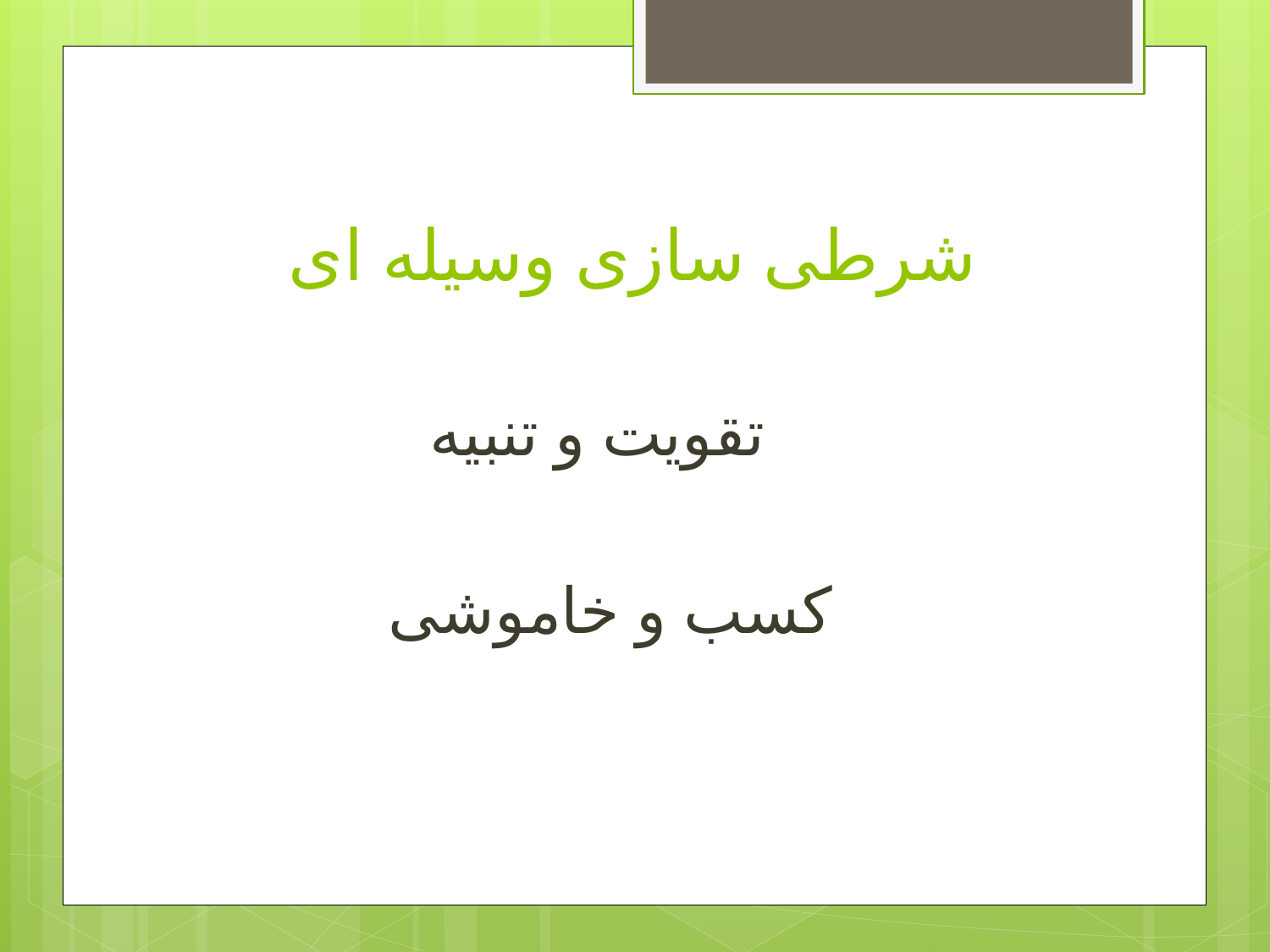

# شرطی سازی وسیله ای

       تقویت و تنبیه

کسب و خاموشی